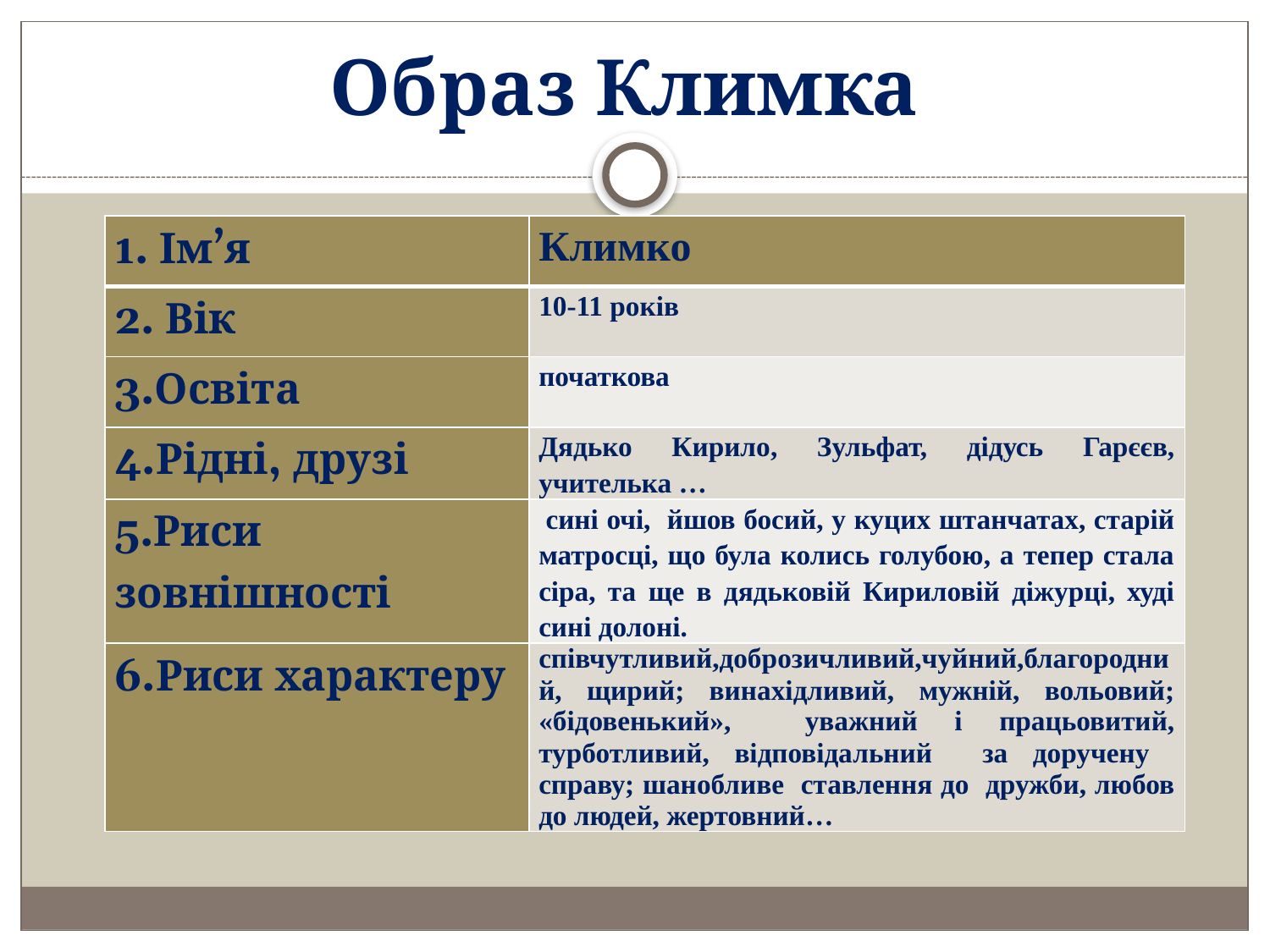

# Образ Климка
| 1. Ім’я | Климко |
| --- | --- |
| 2. Вік | 10-11 років |
| 3.Освіта | початкова |
| 4.Рідні, друзі | Дядько Кирило, Зульфат, дідусь Гарєєв, учителька … |
| 5.Риси зовнішності | сині очі, йшов босий, у куцих штанчатах, старій матросці, що була колись голубою, а тепер стала сіра, та ще в дядьковій Кириловій діжурці, худі сині долоні. |
| 6.Риси характеру | співчутливий,доброзичливий,чуйний,благородний, щирий; винахідливий, мужній, вольовий; «бідовенький», уважний і працьовитий, турботливий, відповідальний за доручену справу; шанобливе ставлення до дружби, любов до людей, жертовний… |